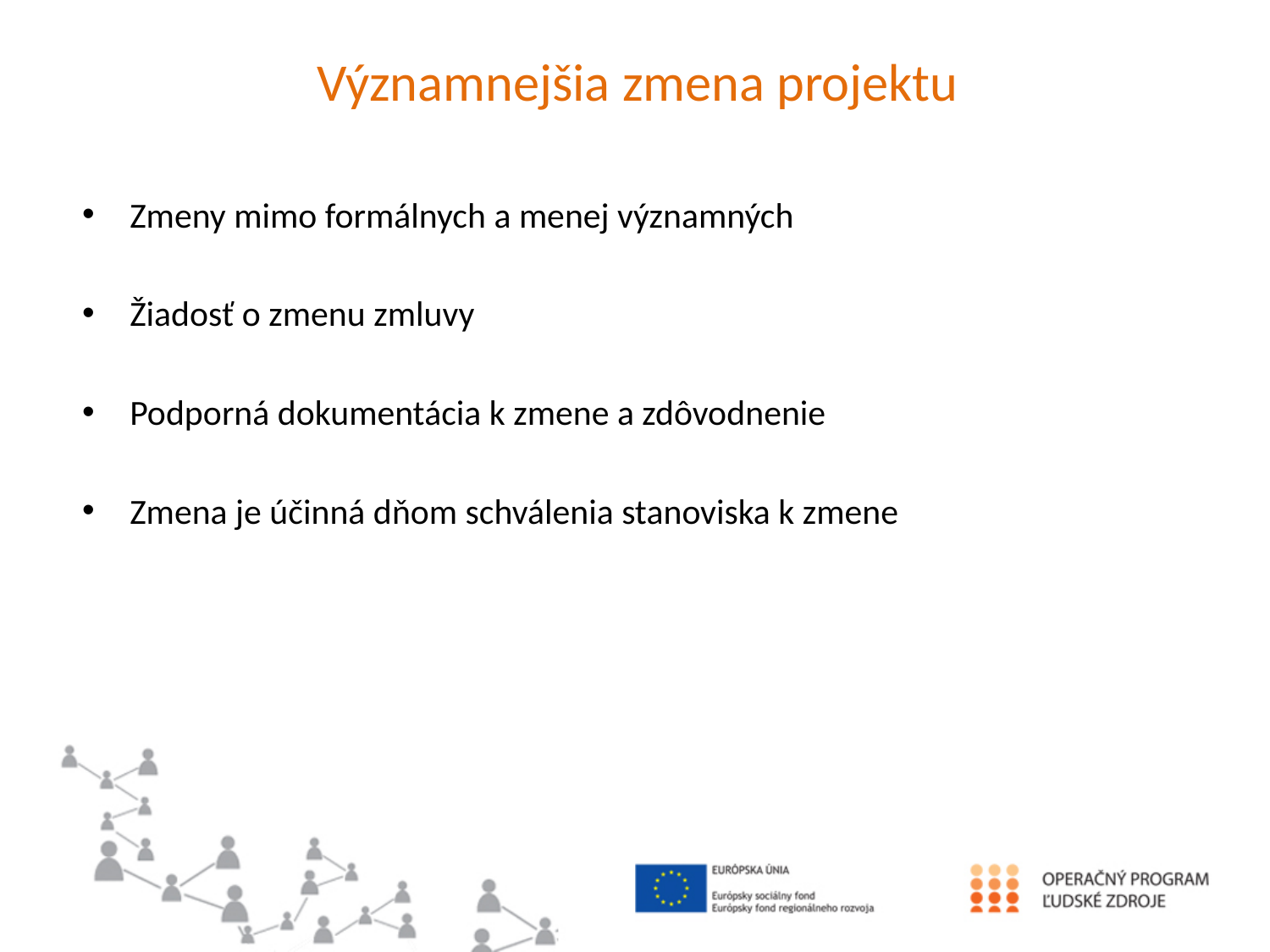

# Významnejšia zmena projektu
Zmeny mimo formálnych a menej významných

Žiadosť o zmenu zmluvy

Podporná dokumentácia k zmene a zdôvodnenie

Zmena je účinná dňom schválenia stanoviska k zmene